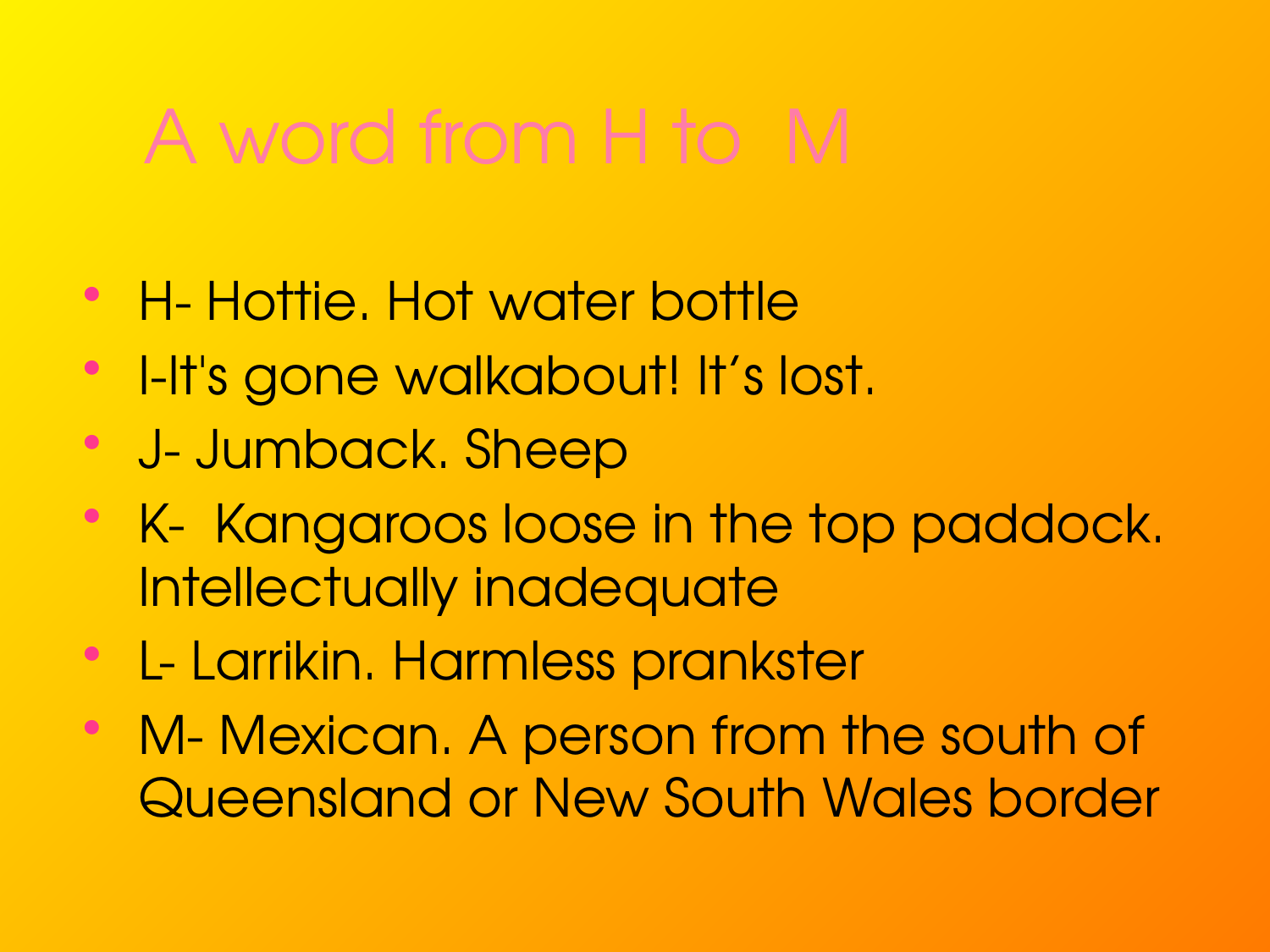

# A word from H to  M
H- Hottie. Hot water bottle
I-It's gone walkabout! It’s lost.
J- Jumback. Sheep
K-  Kangaroos loose in the top paddock. Intellectually inadequate
L- Larrikin. Harmless prankster
M- Mexican. A person from the south of Queensland or New South Wales border